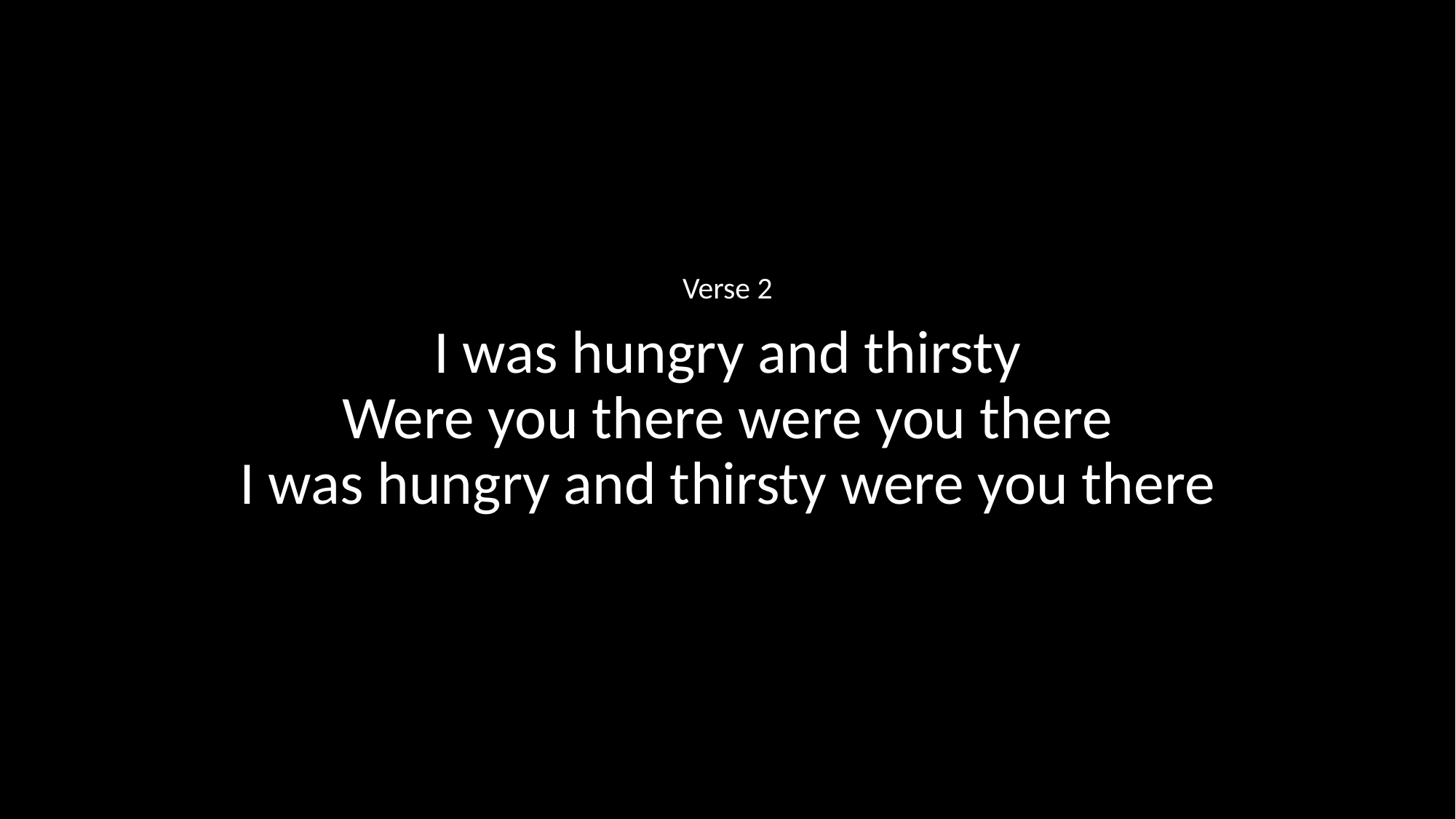

Verse 2
I was hungry and thirsty
Were you there were you there
I was hungry and thirsty were you there